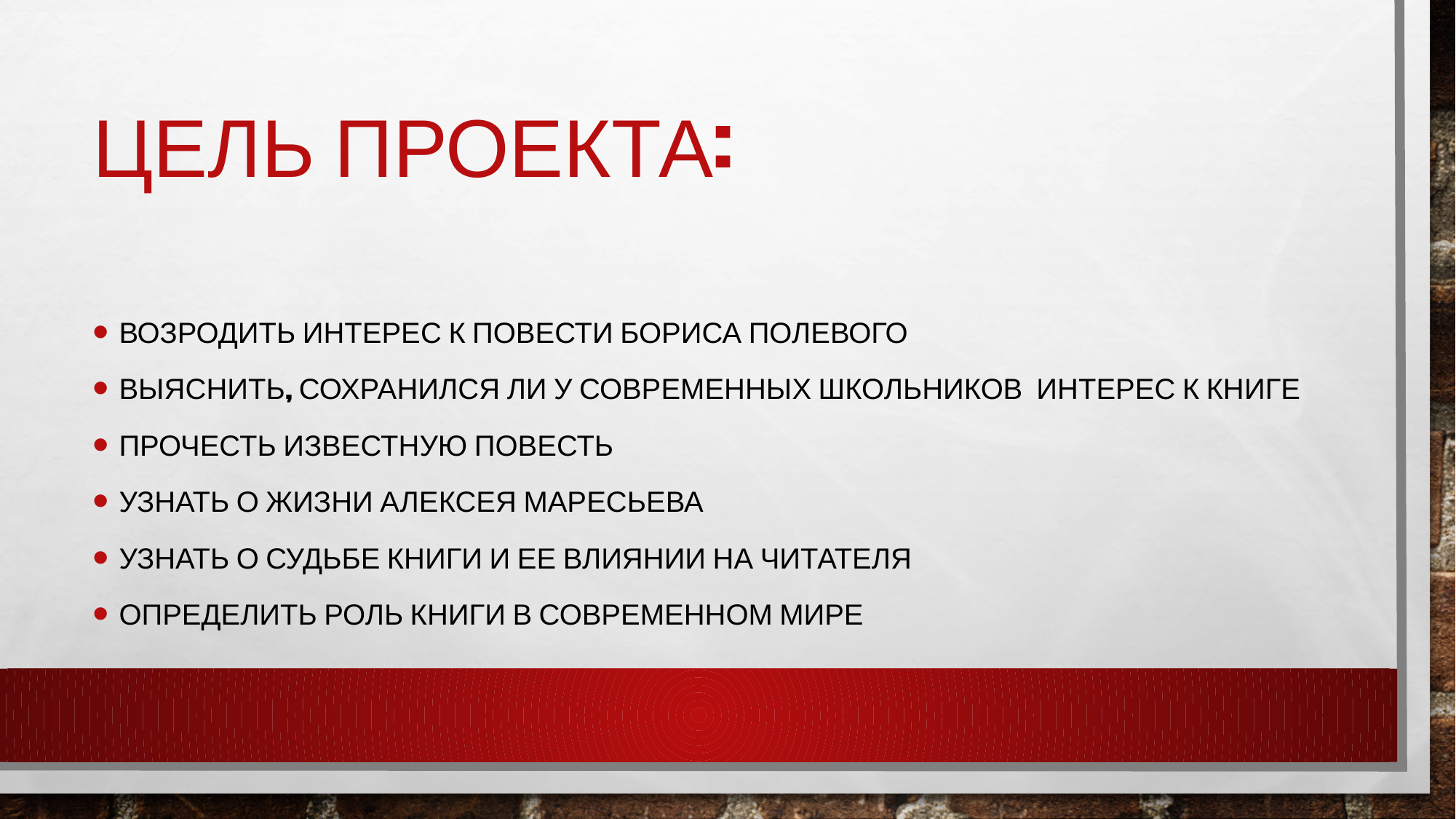

# Цель проекта:

Возродить интерес к повести бориса Полевого
Выяснить, сохранился ли у современных школьников  интерес к книге
Прочесть известную повесть
Узнать о жизни Алексея маресьева
Узнать о судьбе книги и ее влиянии на читателя
Определить роль книги в современном мире